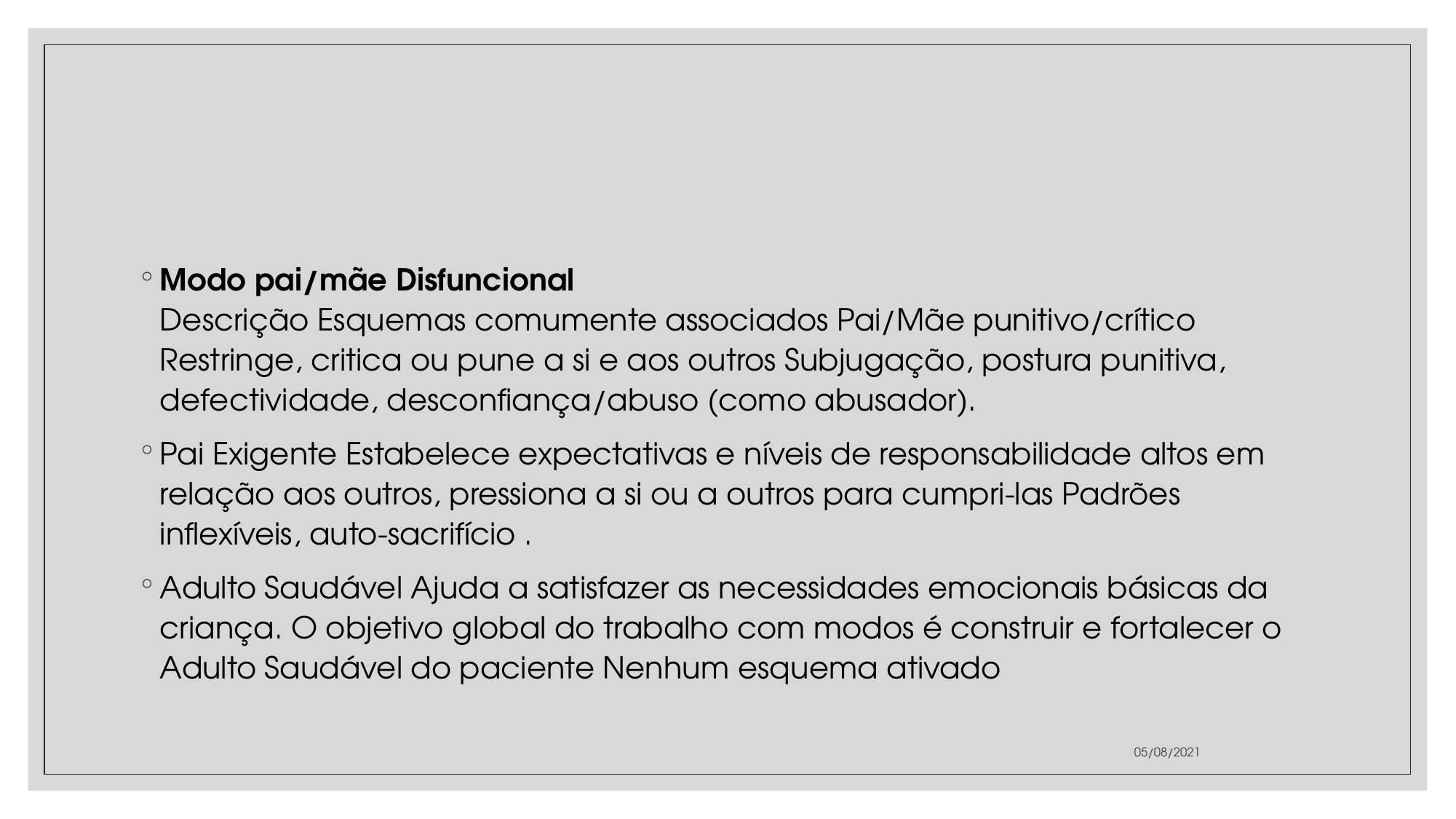

#
Modo pai/mãe Disfuncional
Descrição Esquemas comumente associados Pai/Mãe punitivo/crítico Restringe, critica ou pune a si e aos outros Subjugação, postura punitiva, defectividade, desconfiança/abuso (como abusador).
Pai Exigente Estabelece expectativas e níveis de responsabilidade altos em relação aos outros, pressiona a si ou a outros para cumpri-las Padrões inflexíveis, auto-sacrifício .
Adulto Saudável Ajuda a satisfazer as necessidades emocionais básicas da criança. O objetivo global do trabalho com modos é construir e fortalecer o Adulto Saudável do paciente Nenhum esquema ativado
05/08/2021